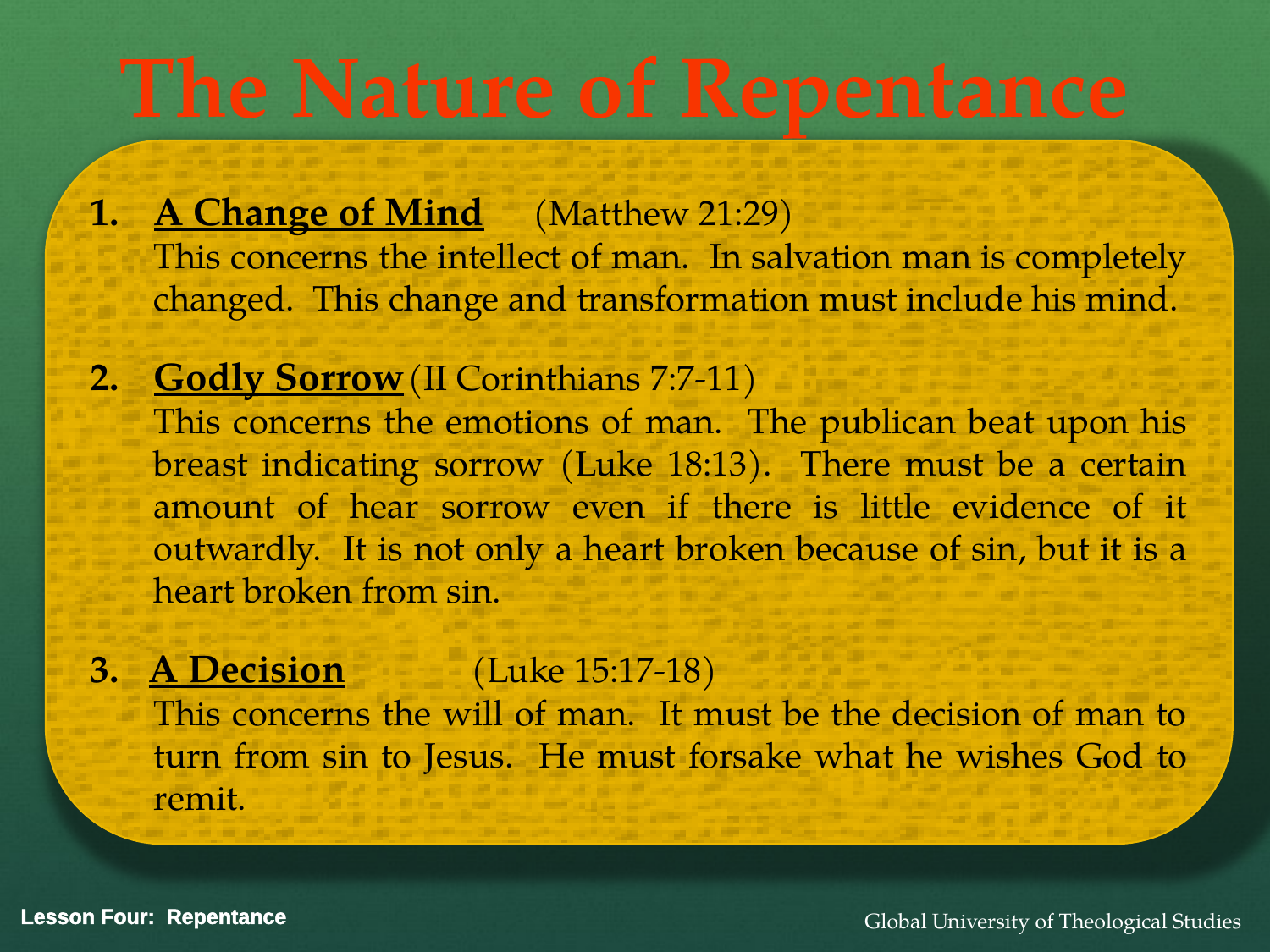

The Nature of Repentance

A Change of Mind     (Matthew 21:29)
This concerns the intellect of man.  In salvation man is completely changed.  This change and transformation must include his mind.

Godly Sorrow	(II Corinthians 7:7-11)
This concerns the emotions of man.  The publican beat upon his breast indicating sorrow (Luke 18:13).  There must be a certain amount of hear sorrow even if there is little evidence of it outwardly.  It is not only a heart broken because of sin, but it is a heart broken from sin.

3.   A Decision	(Luke 15:17-18)
This concerns the will of man.  It must be the decision of man to turn from sin to Jesus.  He must forsake what he wishes God to remit.
Global University of Theological Studies
Lesson Four:  Repentance